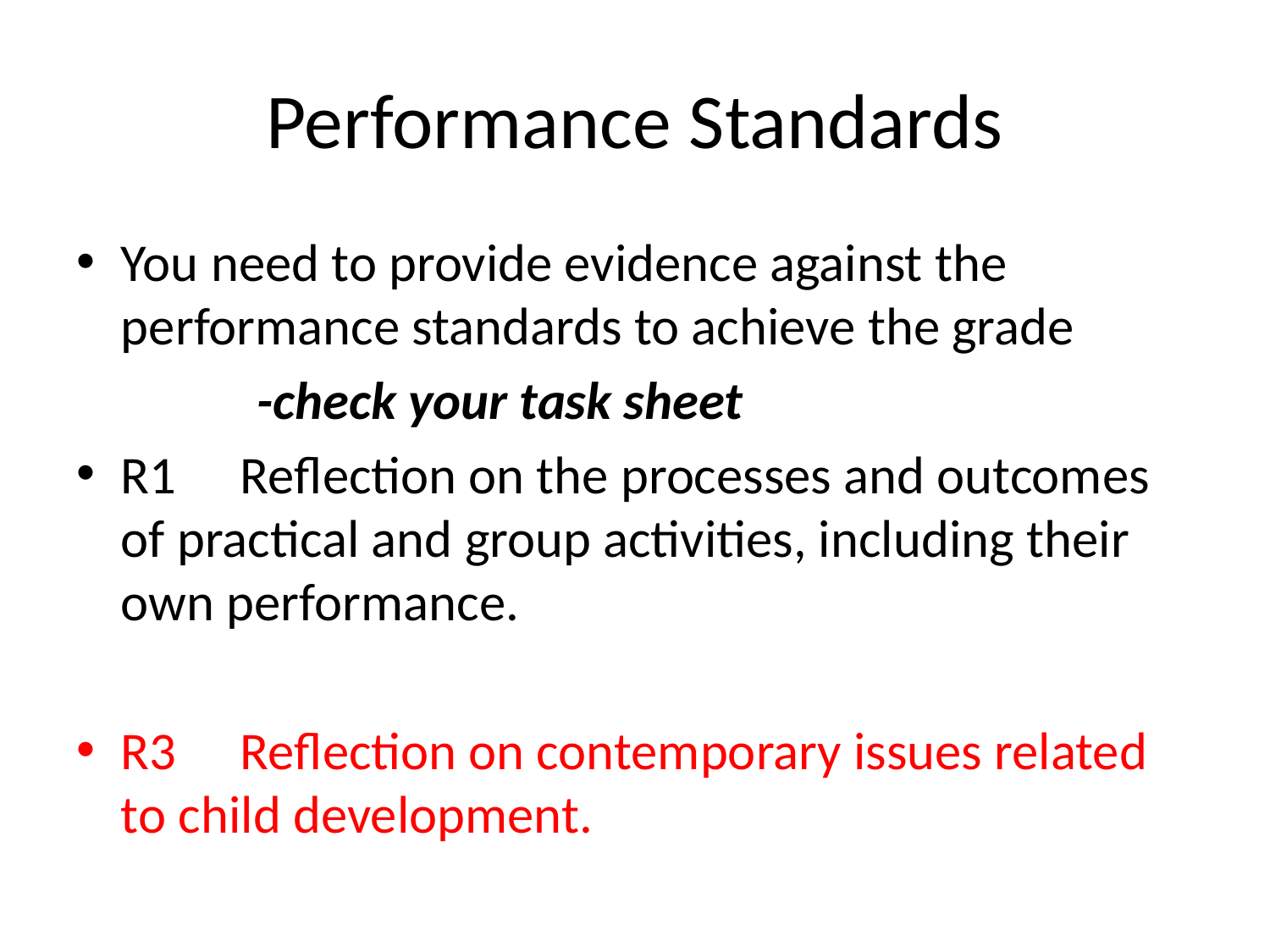

# Performance Standards
You need to provide evidence against the performance standards to achieve the grade
               -check your task sheet
R1	Reflection on the processes and outcomes of practical and group activities, including their own performance.

R3	Reflection on contemporary issues related to child development.